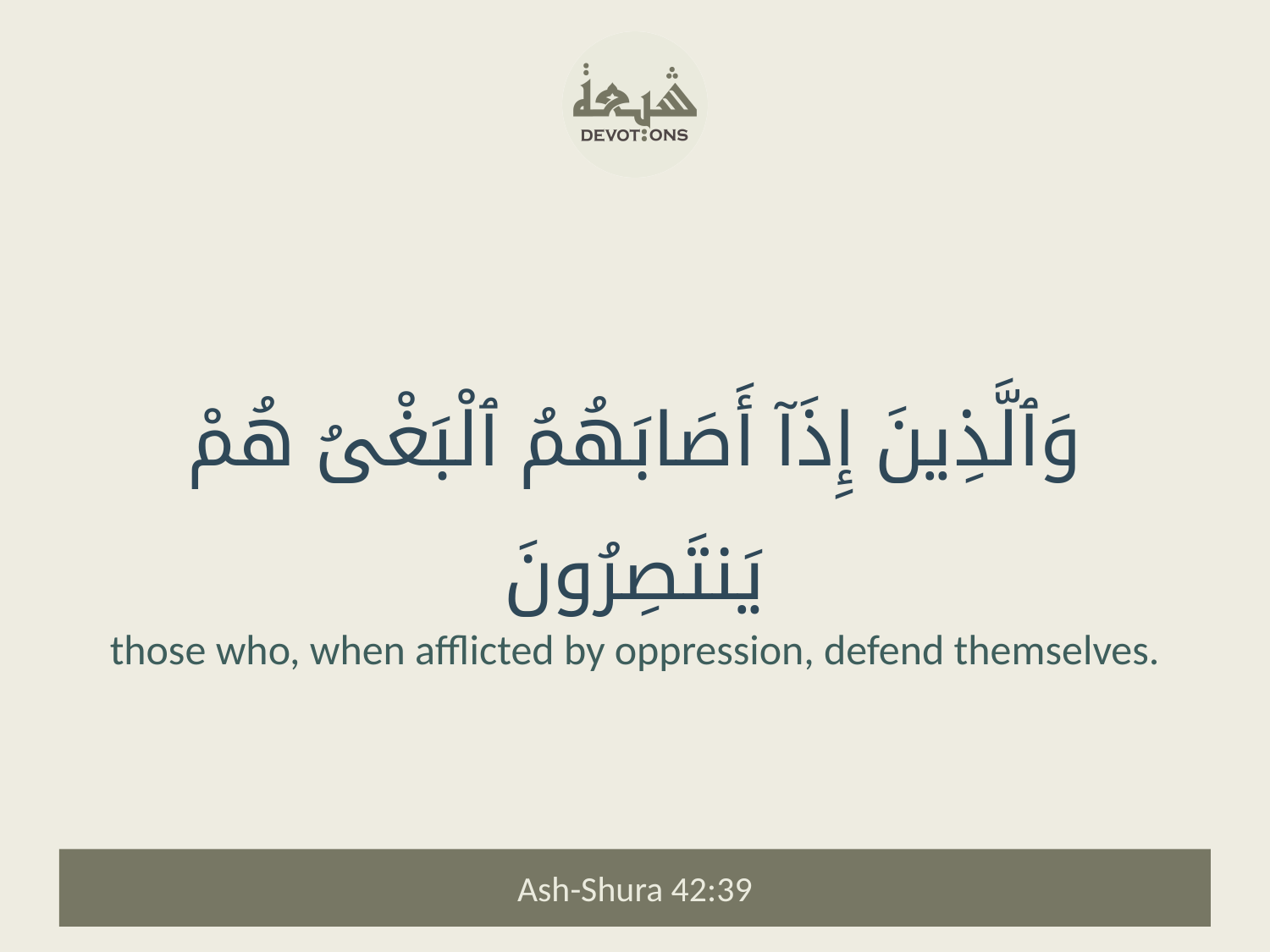

وَٱلَّذِينَ إِذَآ أَصَابَهُمُ ٱلْبَغْىُ هُمْ يَنتَصِرُونَ
those who, when afflicted by oppression, defend themselves.
Ash-Shura 42:39